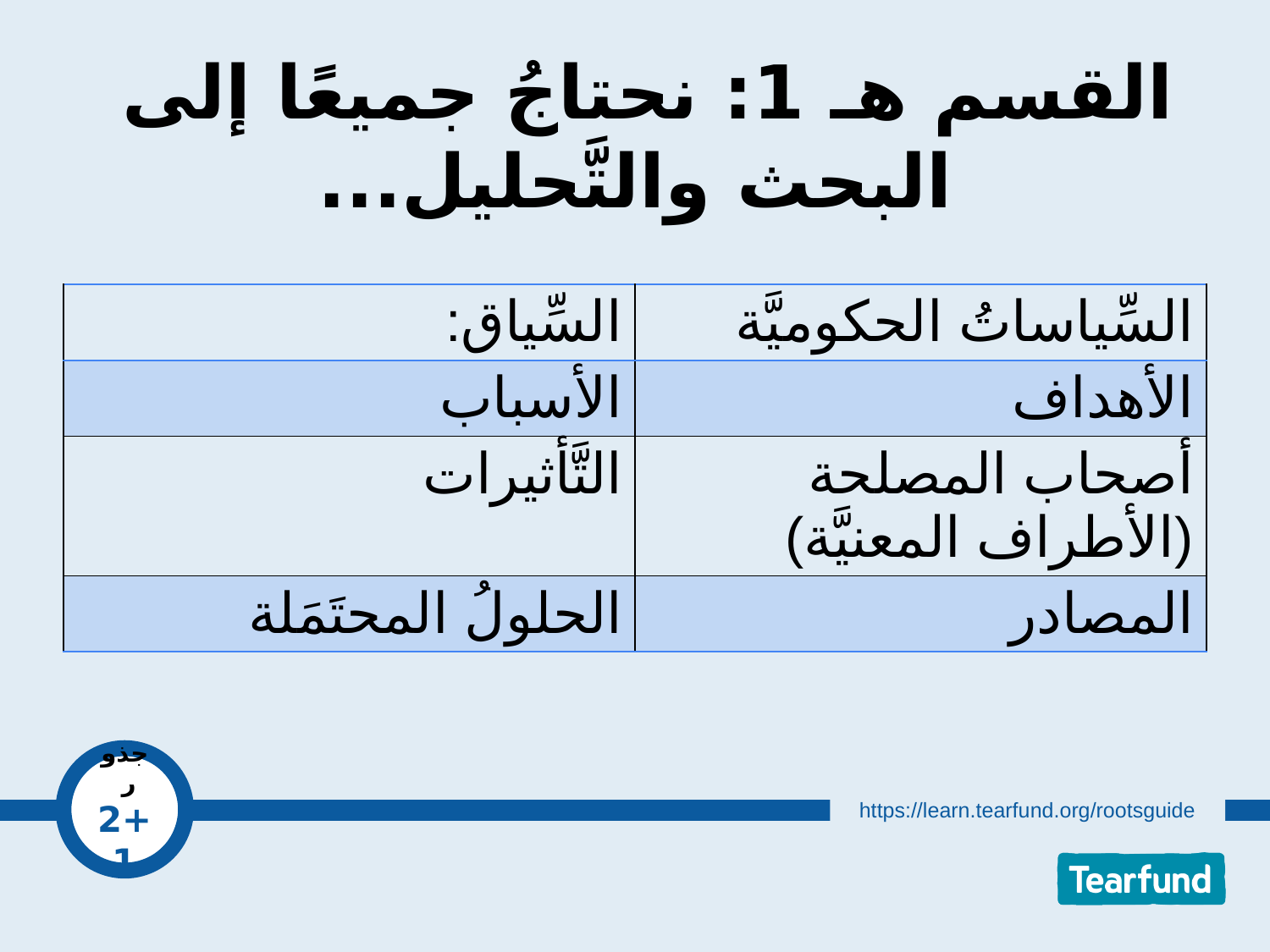

# القسم هـ 1: نحتاجُ جميعًا إلى البحث والتَّحليل...
| السِّياق: | السِّياساتُ الحكوميَّة |
| --- | --- |
| الأسباب | الأهداف |
| التَّأثيرات | أصحاب المصلحة (الأطراف المعنيَّة) |
| الحلولُ المحتَمَلة | المصادر |